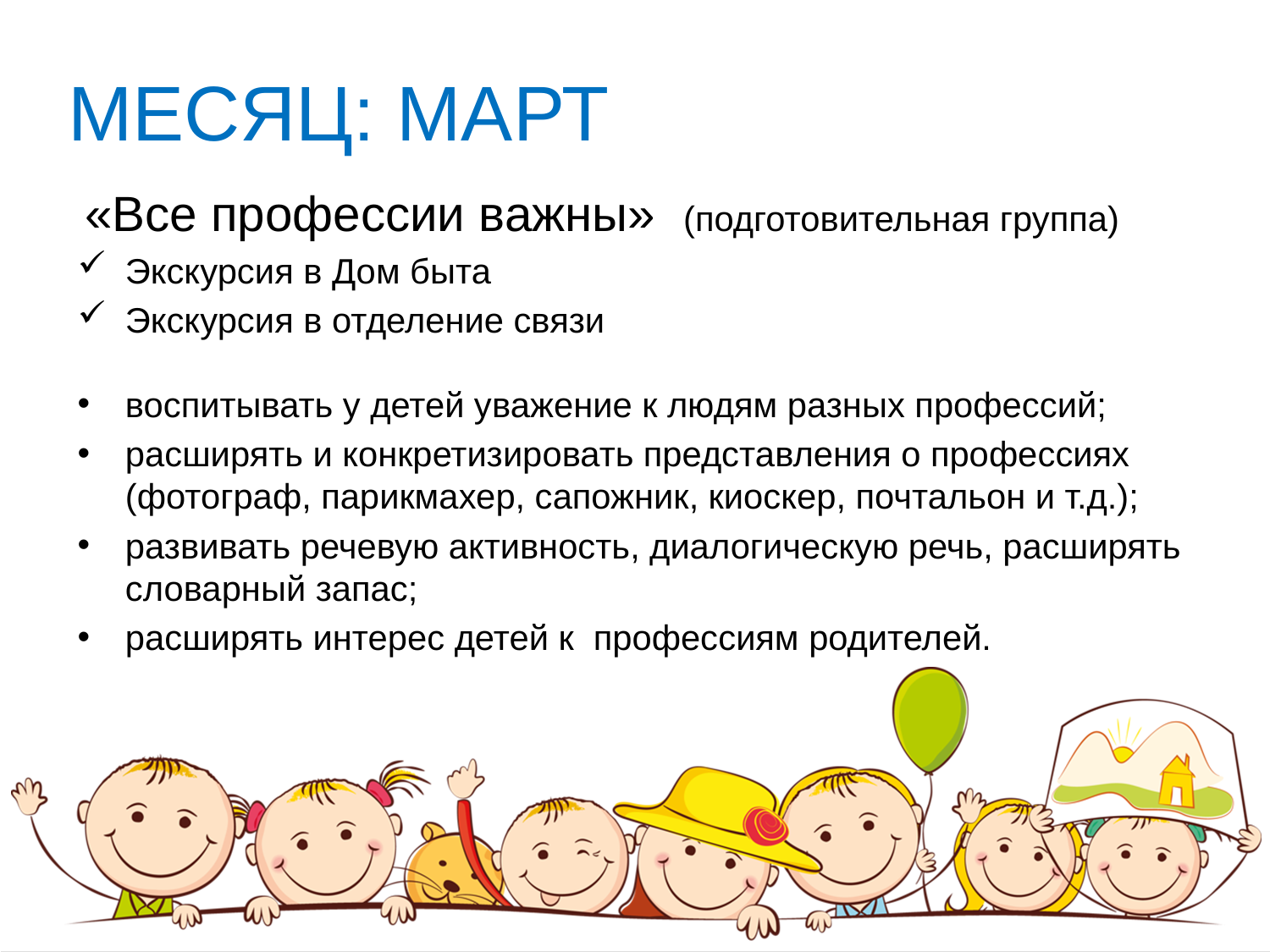

# МЕСЯЦ: МАРТ
 «Все профессии важны»  (подготовительная группа)
Экскурсия в Дом быта
Экскурсия в отделение связи

воспитывать у детей уважение к людям разных профессий;
расширять и конкретизировать представления о профессиях (фотограф, парикмахер, сапожник, киоскер, почтальон и т.д.);
развивать речевую активность, диалогическую речь, расширять словарный запас;
расширять интерес детей к  профессиям родителей.